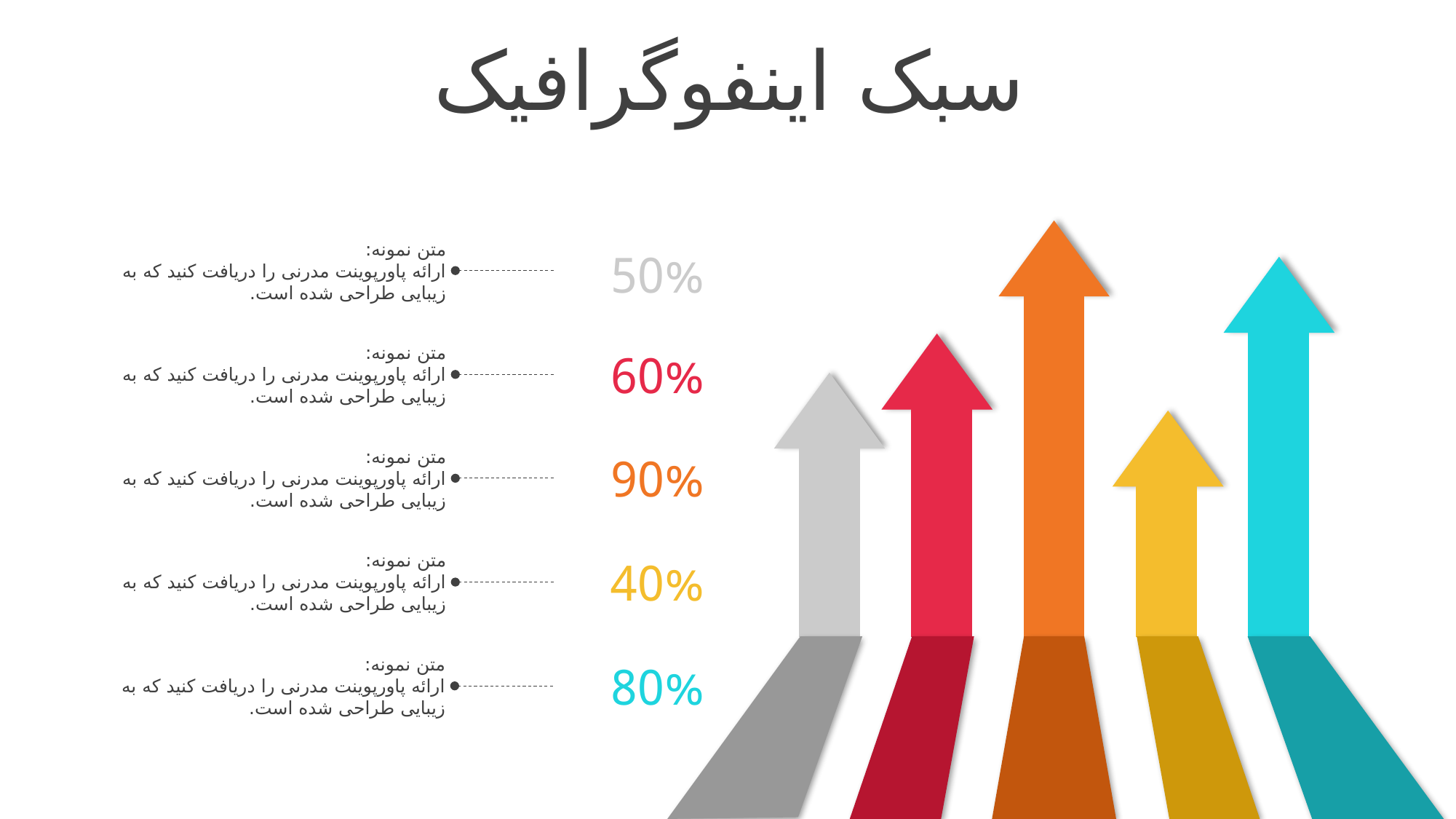

سبک اینفوگرافیک

متن نمونه:
ارائه پاورپوینت مدرنی را دریافت کنید که به زیبایی طراحی شده است.

### Chart

| Category |  |
|---|---|

50%

متن نمونه:
ارائه پاورپوینت مدرنی را دریافت کنید که به زیبایی طراحی شده است.
60%

متن نمونه:
ارائه پاورپوینت مدرنی را دریافت کنید که به زیبایی طراحی شده است.
90%
متن نمونه:
ارائه پاورپوینت مدرنی را دریافت کنید که به زیبایی طراحی شده است.
40%
متن نمونه:
ارائه پاورپوینت مدرنی را دریافت کنید که به زیبایی طراحی شده است.
80%